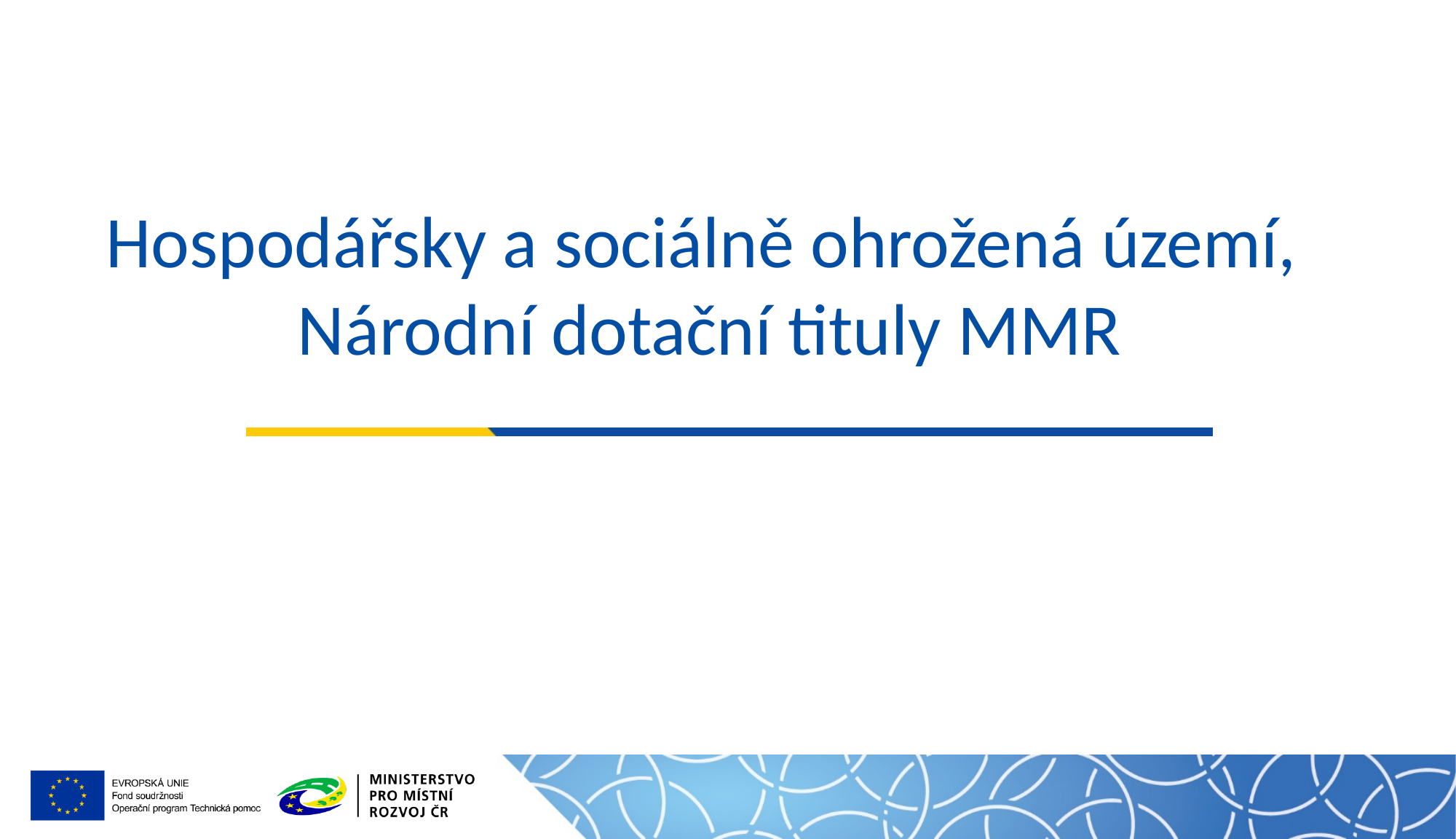

# Hospodářsky a sociálně ohrožená území, Národní dotační tituly MMR